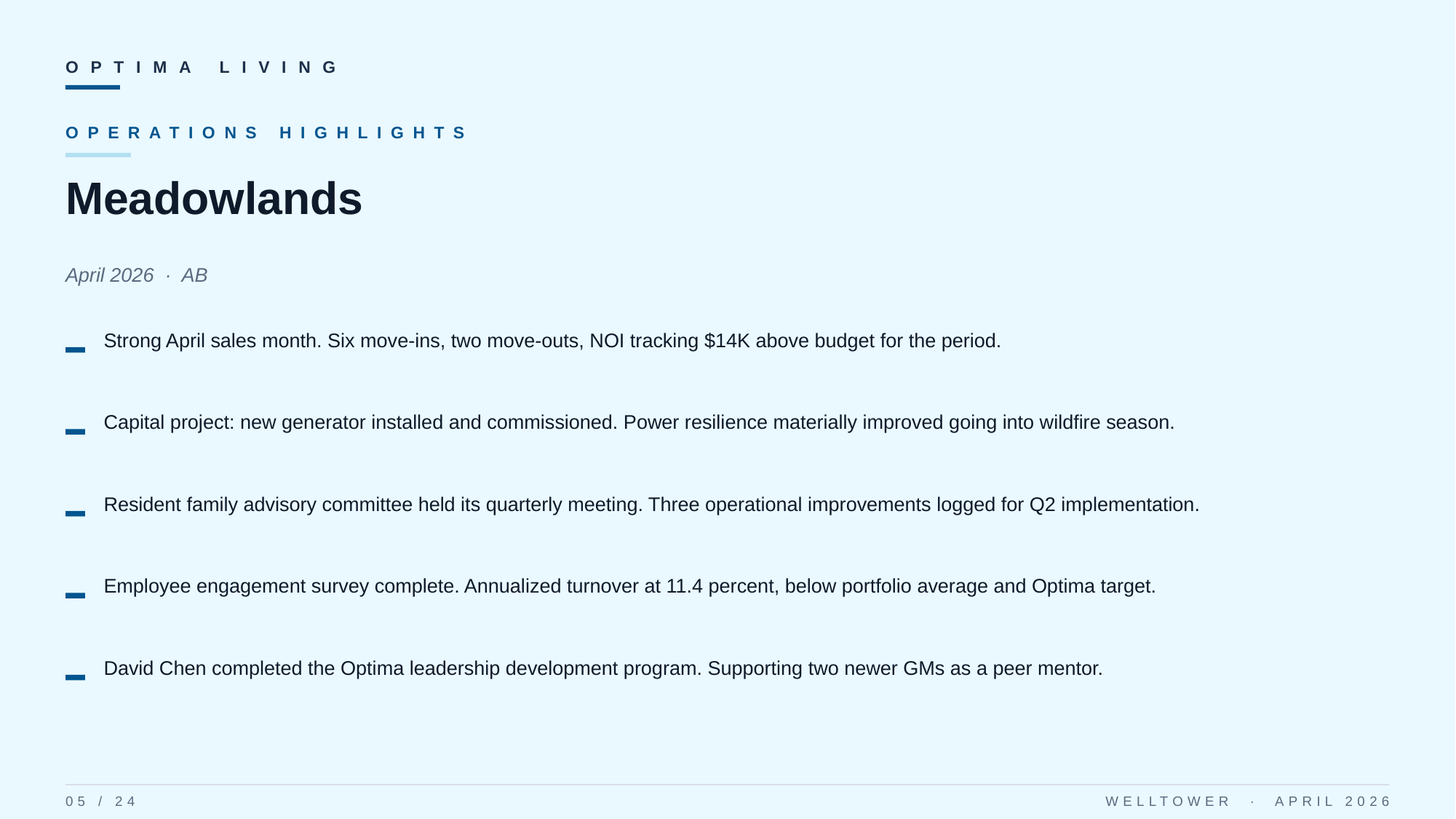

OPTIMA LIVING

OPERATIONS HIGHLIGHTS

Meadowlands
April 2026  ·  AB
Strong April sales month. Six move-ins, two move-outs, NOI tracking $14K above budget for the period.

Capital project: new generator installed and commissioned. Power resilience materially improved going into wildfire season.

Resident family advisory committee held its quarterly meeting. Three operational improvements logged for Q2 implementation.

Employee engagement survey complete. Annualized turnover at 11.4 percent, below portfolio average and Optima target.

David Chen completed the Optima leadership development program. Supporting two newer GMs as a peer mentor.

05 / 24
WELLTOWER  ·  APRIL 2026